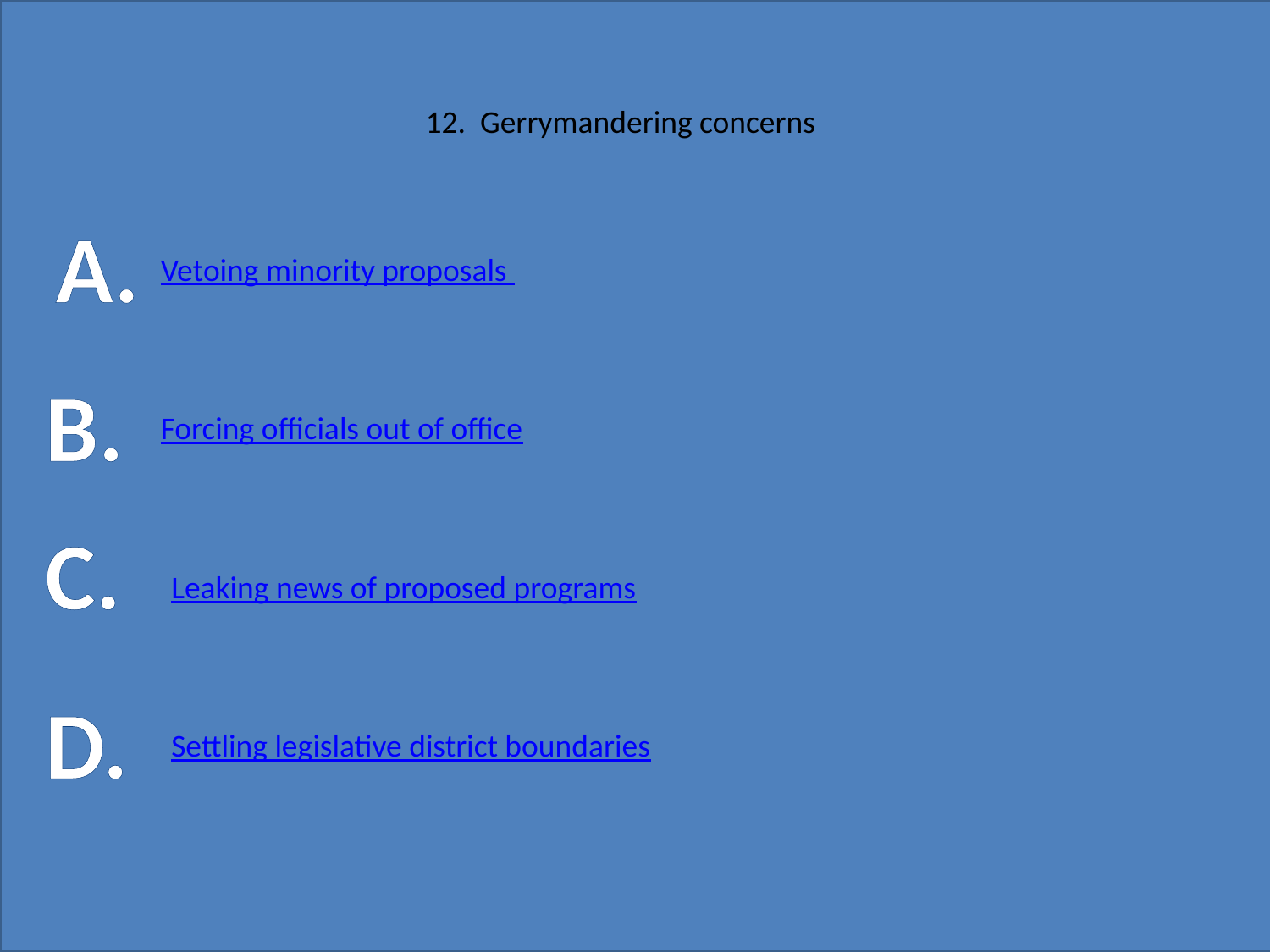

12.  Gerrymandering concerns

A.
Vetoing minority proposals
B.
Forcing officials out of office
C.
Leaking news of proposed programs
D.
Settling legislative district boundaries